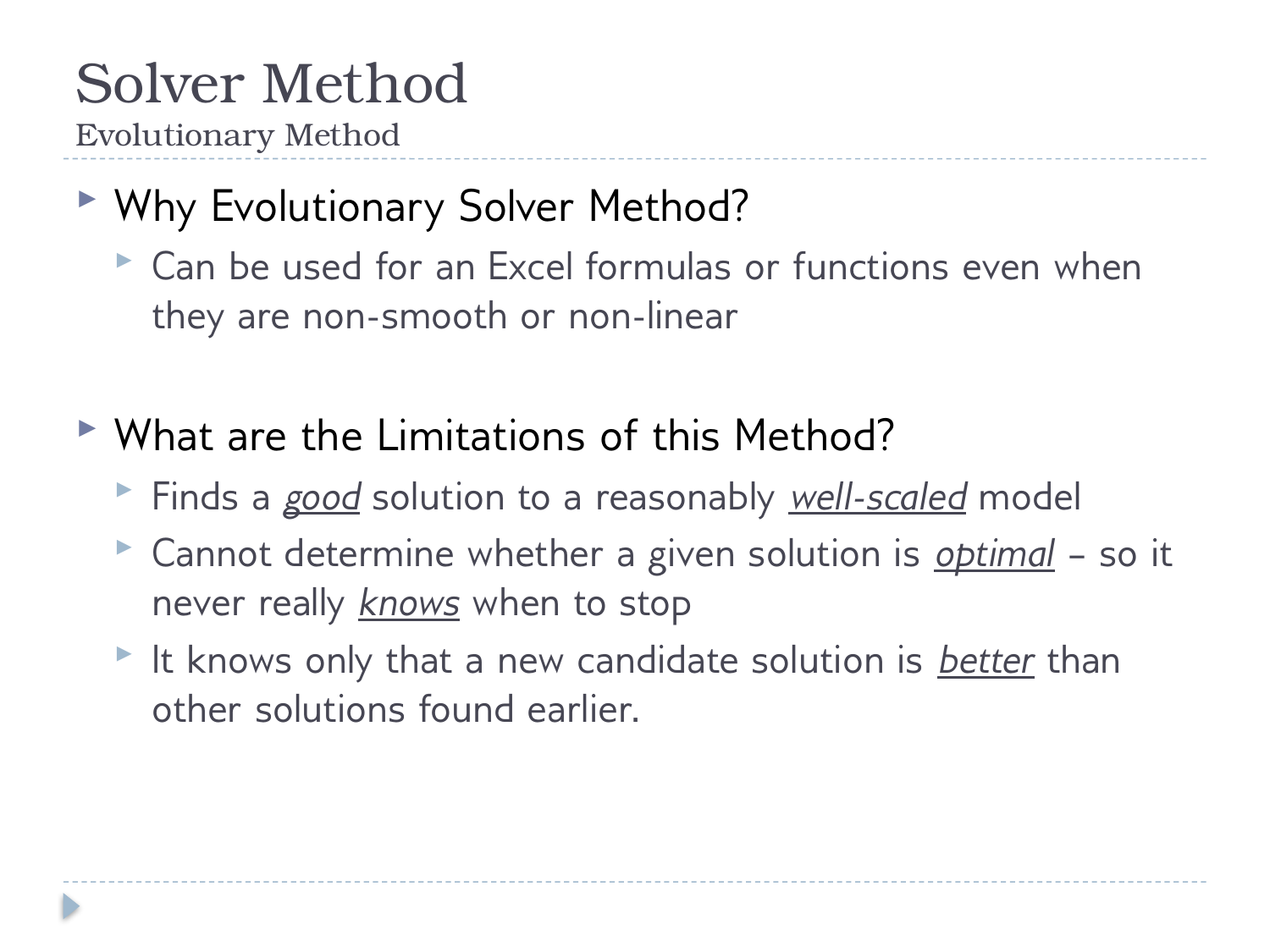

# Solver Method Evolutionary Method
Why Evolutionary Solver Method?
Can be used for an Excel formulas or functions even when they are non-smooth or non-linear

What are the Limitations of this Method?
Finds a good solution to a reasonably well-scaled model
Cannot determine whether a given solution is optimal – so it never really knows when to stop
It knows only that a new candidate solution is better than other solutions found earlier.